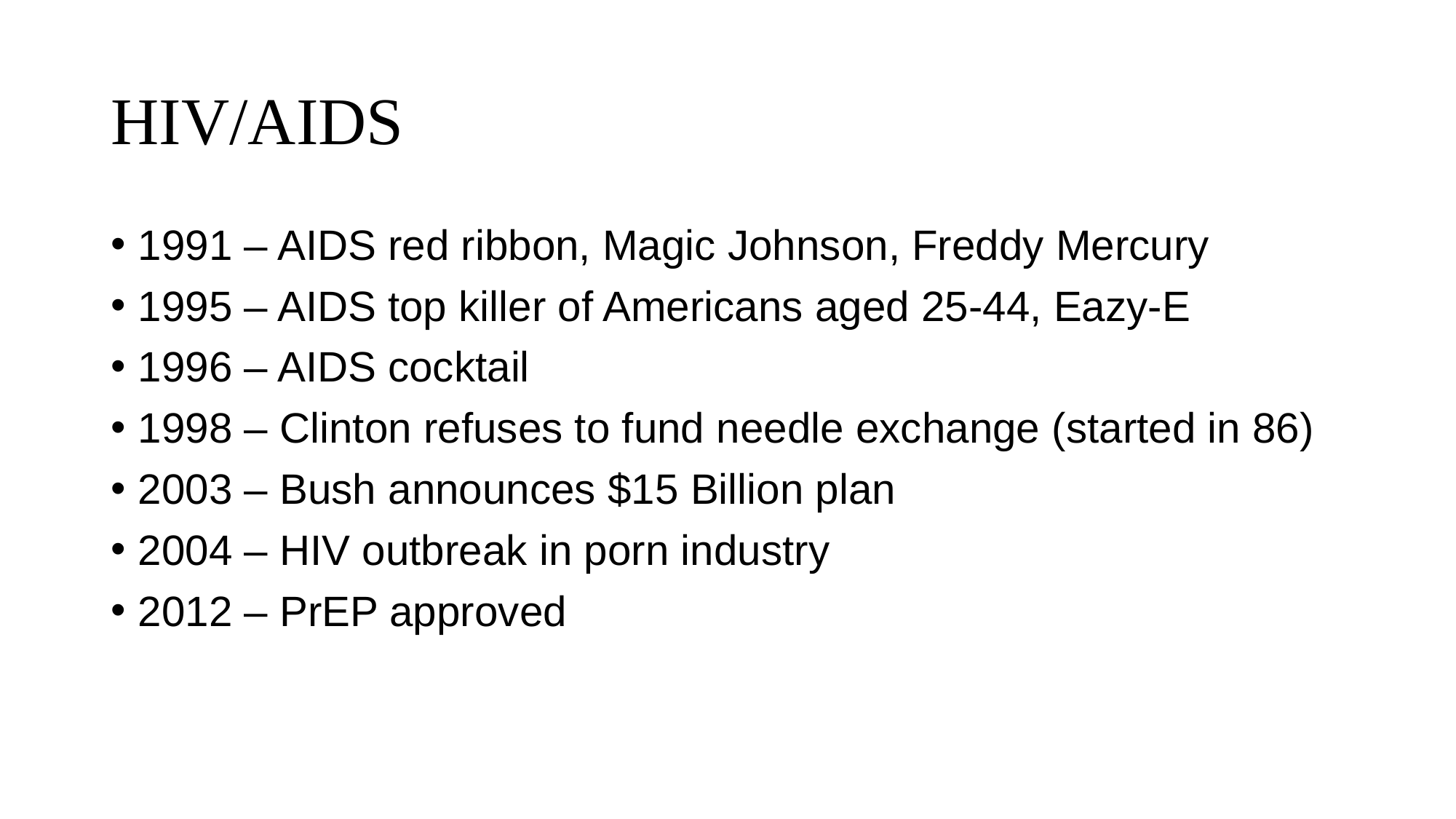

# HIV/AIDS
1991 – AIDS red ribbon, Magic Johnson, Freddy Mercury
1995 – AIDS top killer of Americans aged 25-44, Eazy-E
1996 – AIDS cocktail
1998 – Clinton refuses to fund needle exchange (started in 86)
2003 – Bush announces $15 Billion plan
2004 – HIV outbreak in porn industry
2012 – PrEP approved